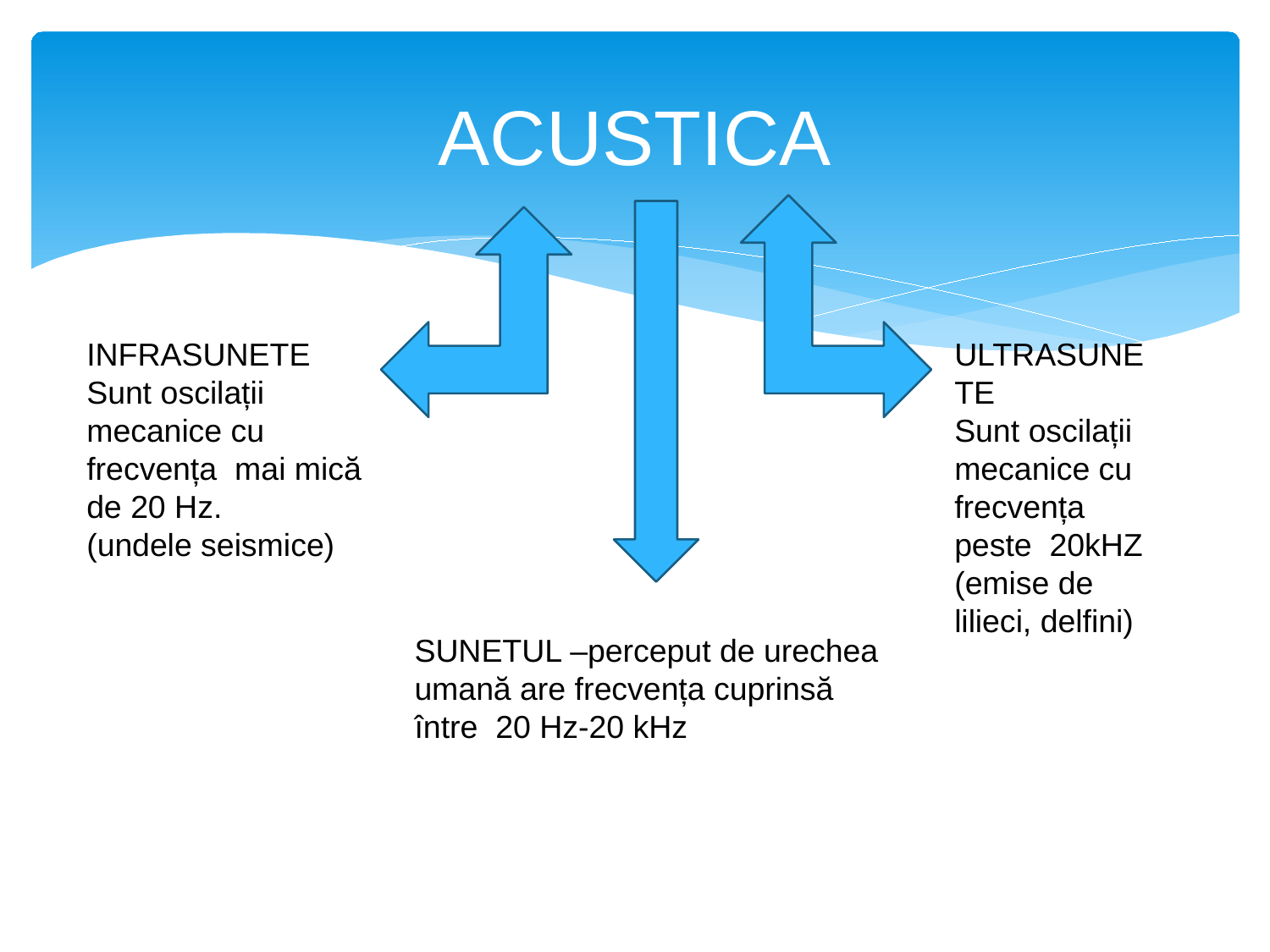

# ACUSTICA

INFRASUNETE
Sunt oscilații mecanice cu frecvența  mai mică de 20 Hz.
(undele seismice)
ULTRASUNETE
Sunt oscilații mecanice cu frecvența peste  20kHZ
(emise de lilieci, delfini)
SUNETUL –perceput de urechea umană are frecvența cuprinsă între  20 Hz-20 kHz